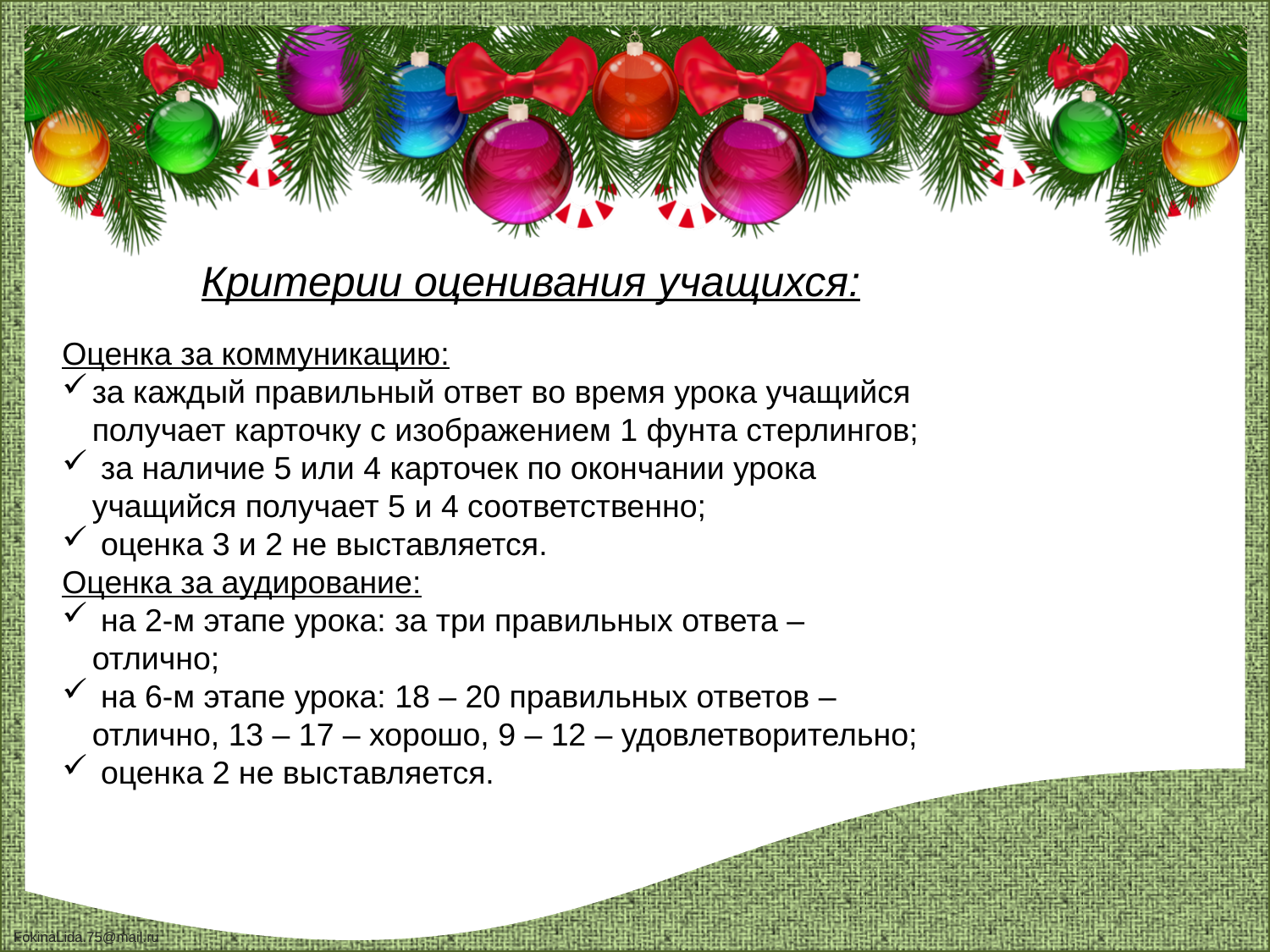

Критерии оценивания учащихся:
Оценка за коммуникацию:
за каждый правильный ответ во время урока учащийся получает карточку с изображением 1 фунта стерлингов;
 за наличие 5 или 4 карточек по окончании урока учащийся получает 5 и 4 соответственно;
 оценка 3 и 2 не выставляется.
Оценка за аудирование:
 на 2-м этапе урока: за три правильных ответа – отлично;
 на 6-м этапе урока: 18 – 20 правильных ответов – отлично, 13 – 17 – хорошо, 9 – 12 – удовлетворительно;
 оценка 2 не выставляется.